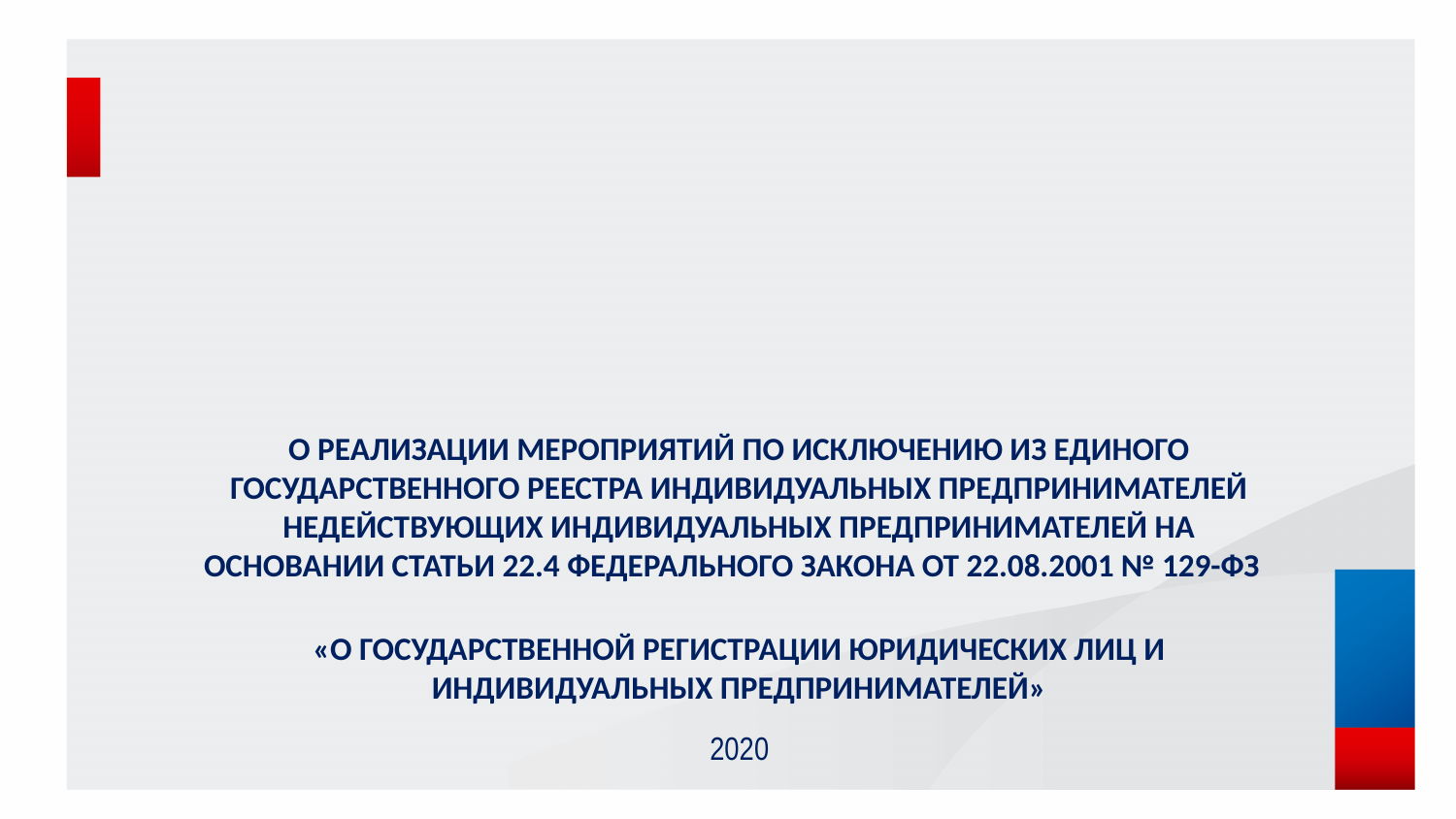

О РЕАЛИЗАЦИИ МЕРОПРИЯТИЙ ПО ИСКЛЮЧЕНИЮ ИЗ ЕДИНОГО ГОСУДАРСТВЕННОГО РЕЕСТРА ИНДИВИДУАЛЬНЫХ ПРЕДПРИНИМАТЕЛЕЙ НЕДЕЙСТВУЮЩИХ ИНДИВИДУАЛЬНЫХ ПРЕДПРИНИМАТЕЛЕЙ НА ОСНОВАНИИ СТАТЬИ 22.4 ФЕДЕРАЛЬНОГО ЗАКОНА ОТ 22.08.2001 № 129-ФЗ
«О ГОСУДАРСТВЕННОЙ РЕГИСТРАЦИИ ЮРИДИЧЕСКИХ ЛИЦ И ИНДИВИДУАЛЬНЫХ ПРЕДПРИНИМАТЕЛЕЙ»
2020